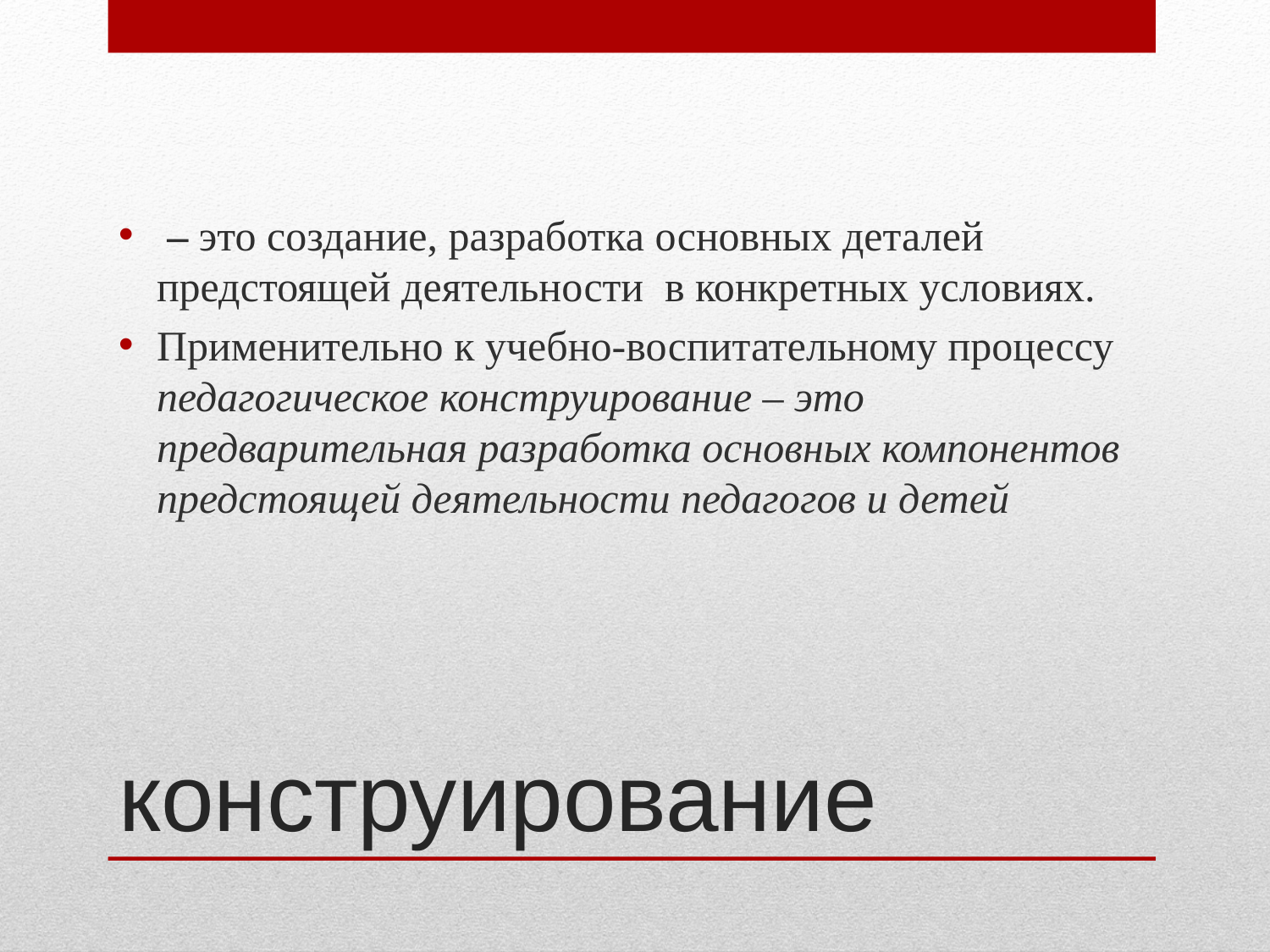

– это создание, разработка основных деталей предстоящей деятельности  в конкретных условиях.
Применительно к учебно-воспитательному процессу педагогическое конструирование – это предварительная разработка основных компонентов предстоящей деятельности педагогов и детей
# конструирование